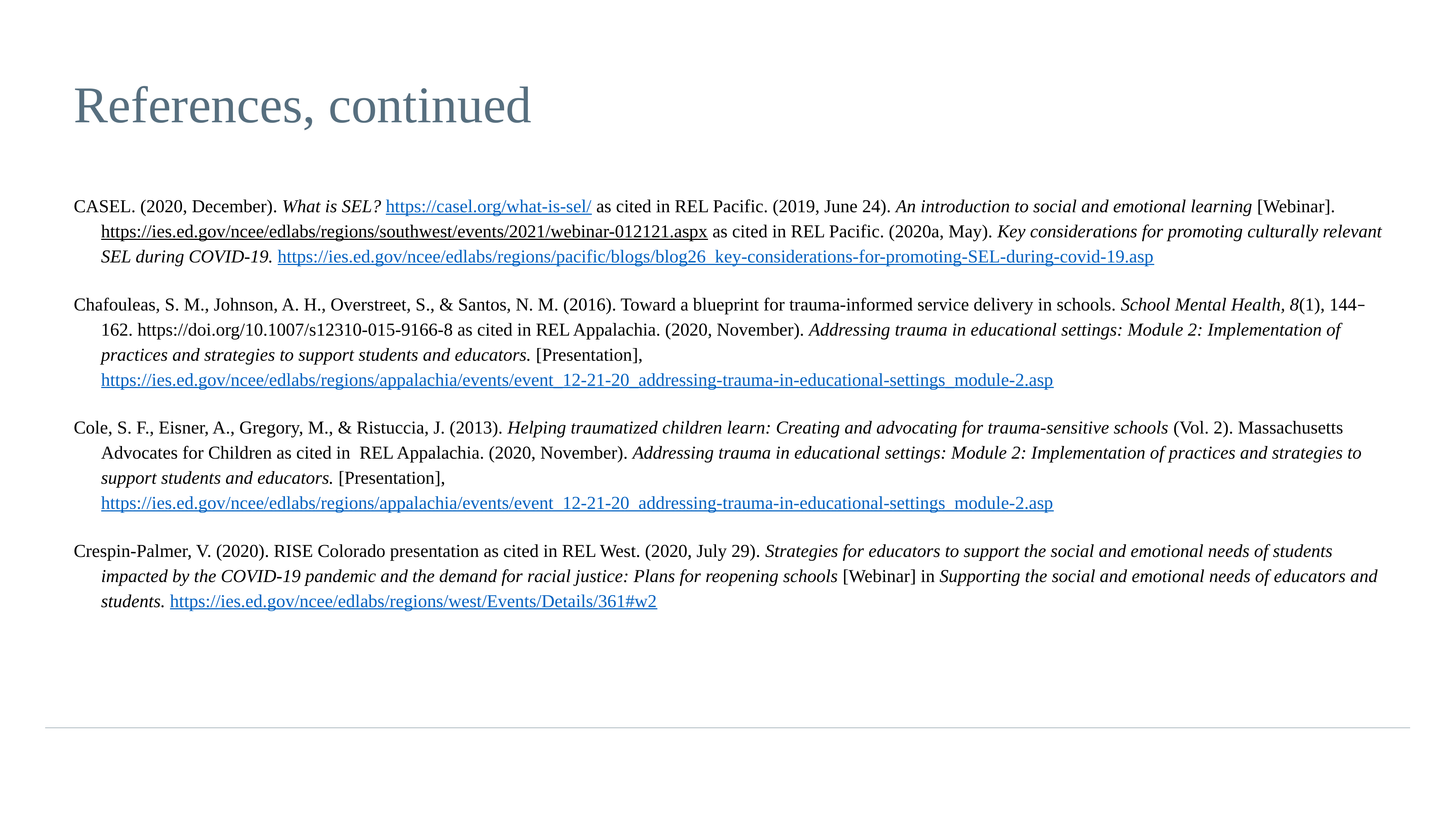

# References, continued
CASEL. (2020, December). What is SEL? https://casel.org/what-is-sel/ as cited in REL Pacific. (2019, June 24). An introduction to social and emotional learning [Webinar].  https://ies.ed.gov/ncee/edlabs/regions/southwest/events/2021/webinar-012121.aspx as cited in REL Pacific. (2020a, May). Key considerations for promoting culturally relevant SEL during COVID-19. https://ies.ed.gov/ncee/edlabs/regions/pacific/blogs/blog26_key-considerations-for-promoting-SEL-during-covid-19.asp
Chafouleas, S. M., Johnson, A. H., Overstreet, S., & Santos, N. M. (2016). Toward a blueprint for trauma-informed service delivery in schools. School Mental Health, 8(1), 144–162. https://doi.org/10.1007/s12310-015-9166-8 as cited in REL Appalachia. (2020, November). Addressing trauma in educational settings: Module 2: Implementation of practices and strategies to support students and educators. [Presentation], https://ies.ed.gov/ncee/edlabs/regions/appalachia/events/event_12-21-20_addressing-trauma-in-educational-settings_module-2.asp
Cole, S. F., Eisner, A., Gregory, M., & Ristuccia, J. (2013). Helping traumatized children learn: Creating and advocating for trauma-sensitive schools (Vol. 2). Massachusetts Advocates for Children as cited in  REL Appalachia. (2020, November). Addressing trauma in educational settings: Module 2: Implementation of practices and strategies to support students and educators. [Presentation], https://ies.ed.gov/ncee/edlabs/regions/appalachia/events/event_12-21-20_addressing-trauma-in-educational-settings_module-2.asp
Crespin-Palmer, V. (2020). RISE Colorado presentation as cited in REL West. (2020, July 29). Strategies for educators to support the social and emotional needs of students impacted by the COVID-19 pandemic and the demand for racial justice: Plans for reopening schools [Webinar] in Supporting the social and emotional needs of educators and students. https://ies.ed.gov/ncee/edlabs/regions/west/Events/Details/361#w2